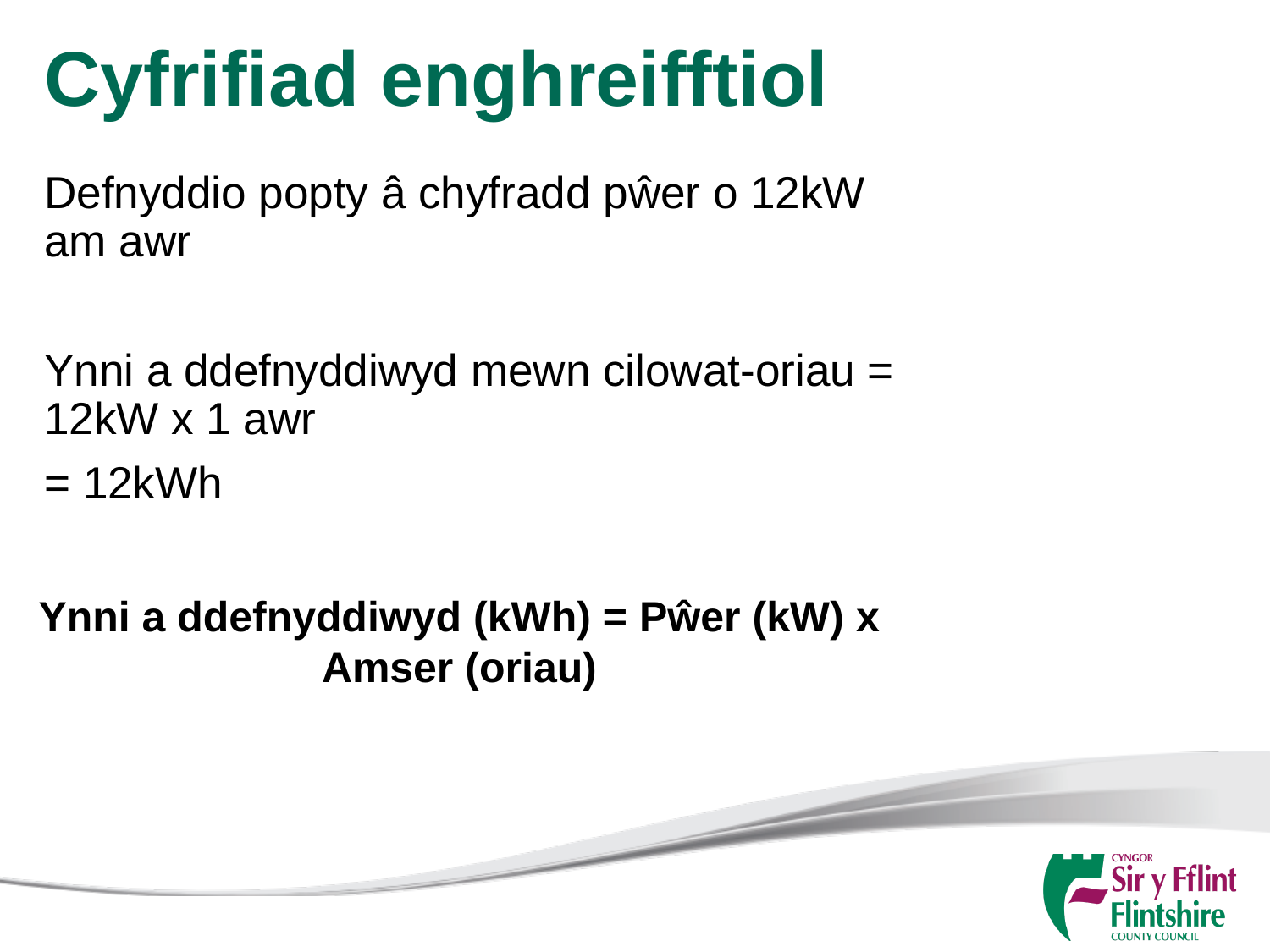

# Cyfrifiad enghreifftiol
Defnyddio popty â chyfradd pŵer o 12kW am awr

Ynni a ddefnyddiwyd mewn cilowat-oriau = 12kW x 1 awr
= 12kWh
Ynni a ddefnyddiwyd (kWh) = Pŵer (kW) x Amser (oriau)